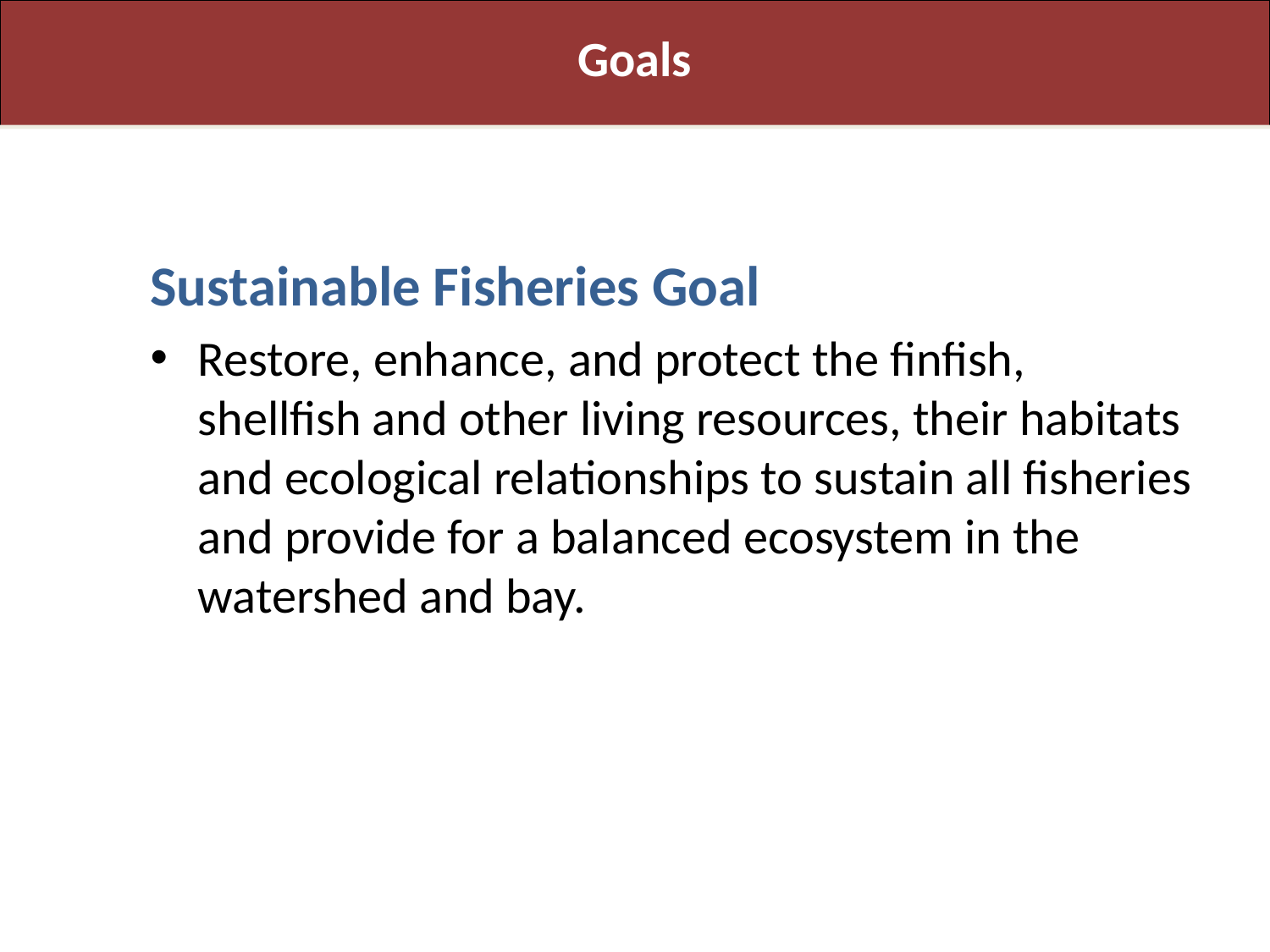

Goals
Sustainable Fisheries Goal
Restore, enhance, and protect the finfish, shellfish and other living resources, their habitats and ecological relationships to sustain all fisheries and provide for a balanced ecosystem in the watershed and bay.